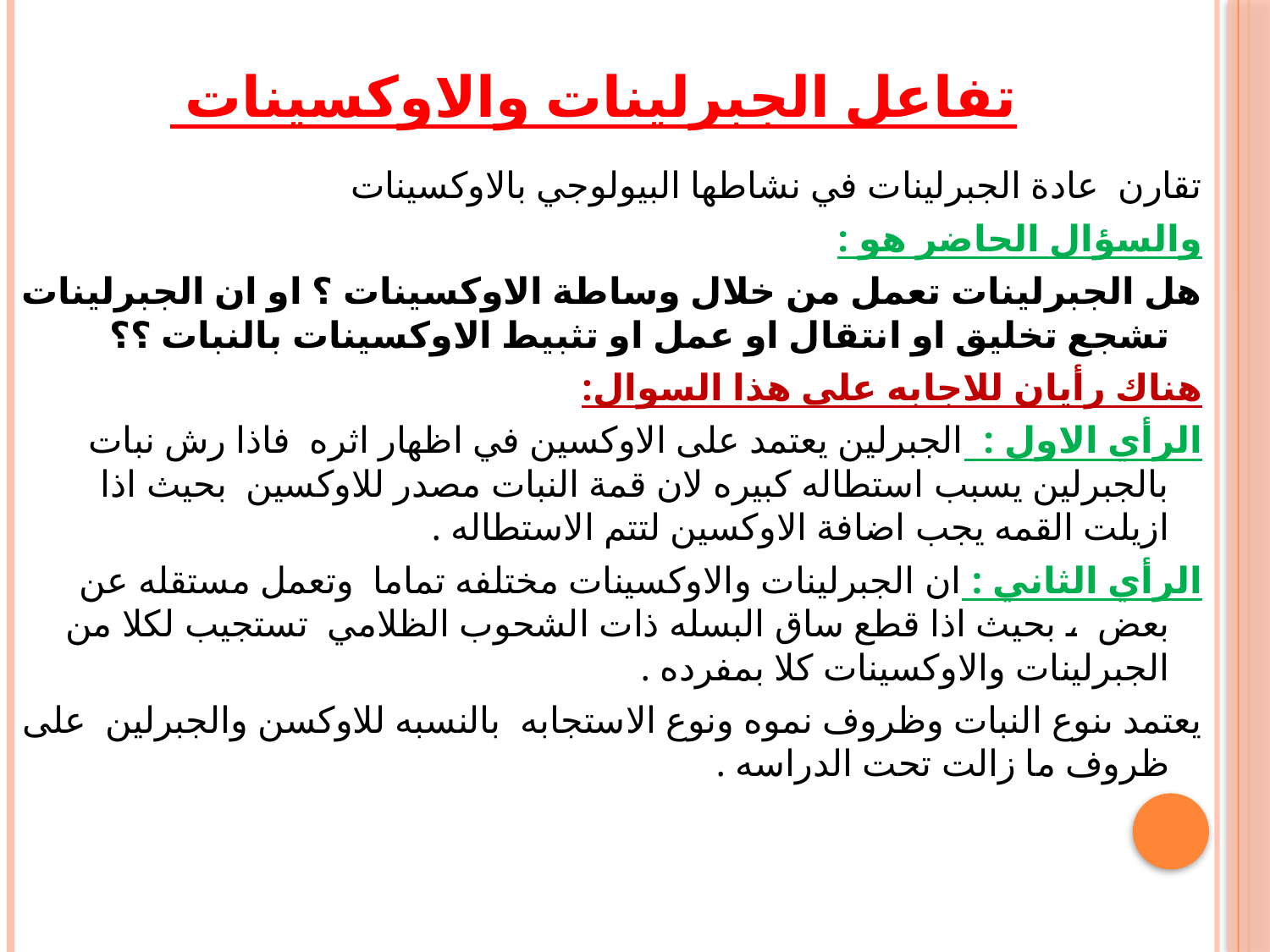

# تفاعل الجبرلينات والاوكسينات
تقارن  عادة الجبرلينات في نشاطها البيولوجي بالاوكسينات
والسؤال الحاضر هو :
هل الجبرلينات تعمل من خلال وساطة الاوكسينات ؟ او ان الجبرلينات تشجع تخليق او انتقال او عمل او تثبيط الاوكسينات بالنبات ؟؟
هناك رأيان للاجابه على هذا السوال:
الرأي الاول :  الجبرلين يعتمد على الاوكسين في اظهار اثره  فاذا رش نبات بالجبرلين يسبب استطاله كبيره لان قمة النبات مصدر للاوكسين  بحيث اذا ازيلت القمه يجب اضافة الاوكسين لتتم الاستطاله .
الرأي الثاني : ان الجبرلينات والاوكسينات مختلفه تماما  وتعمل مستقله عن بعض  ، بحيث اذا قطع ساق البسله ذات الشحوب الظلامي  تستجيب لكلا من الجبرلينات والاوكسينات كلا بمفرده .
يعتمد ىنوع النبات وظروف نموه ونوع الاستجابه  بالنسبه للاوكسن والجبرلين  على ظروف ما زالت تحت الدراسه .